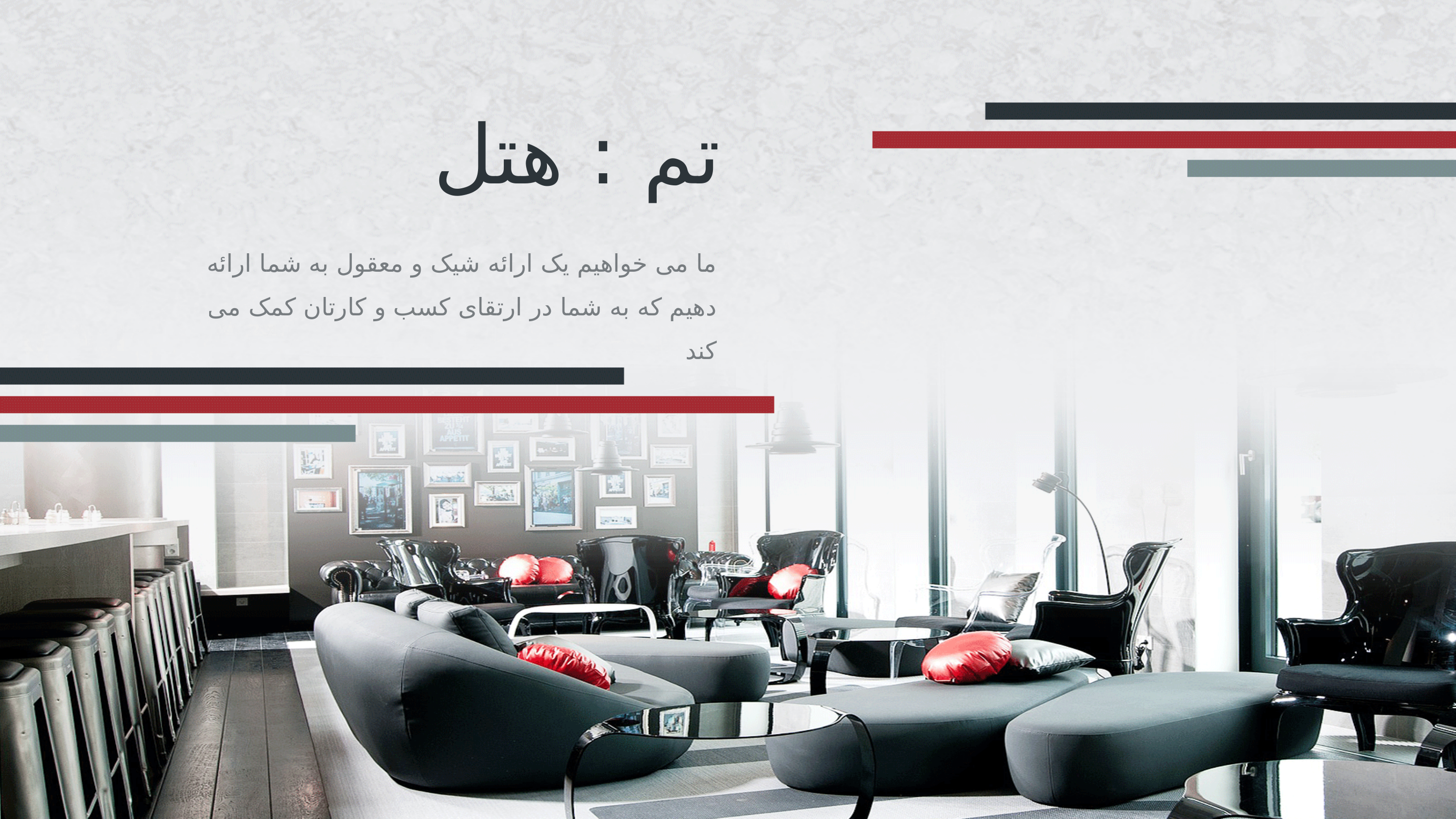

# تم : هتل
ما می خواهیم یک ارائه شیک و معقول به شما ارائه دهیم که به شما در ارتقای کسب و کارتان کمک می کند